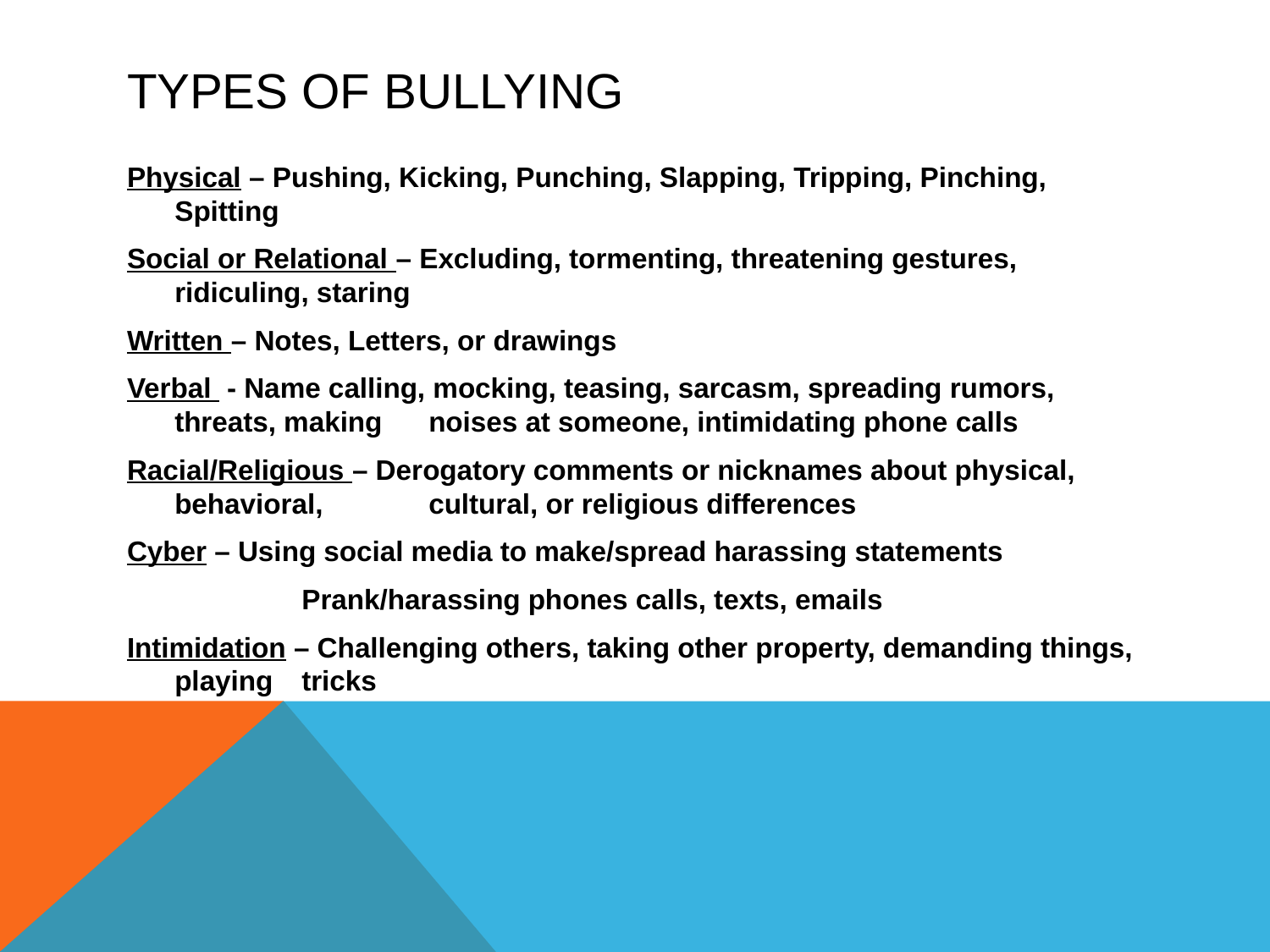

# Types of bullying
Physical – Pushing, Kicking, Punching, Slapping, Tripping, Pinching, Spitting
Social or Relational – Excluding, tormenting, threatening gestures, ridiculing, staring
Written – Notes, Letters, or drawings
Verbal  - Name calling, mocking, teasing, sarcasm, spreading rumors, threats, making 	noises at someone, intimidating phone calls
Racial/Religious – Derogatory comments or nicknames about physical, behavioral, 	cultural, or religious differences
Cyber – Using social media to make/spread harassing statements
		Prank/harassing phones calls, texts, emails
Intimidation – Challenging others, taking other property, demanding things, playing 	tricks